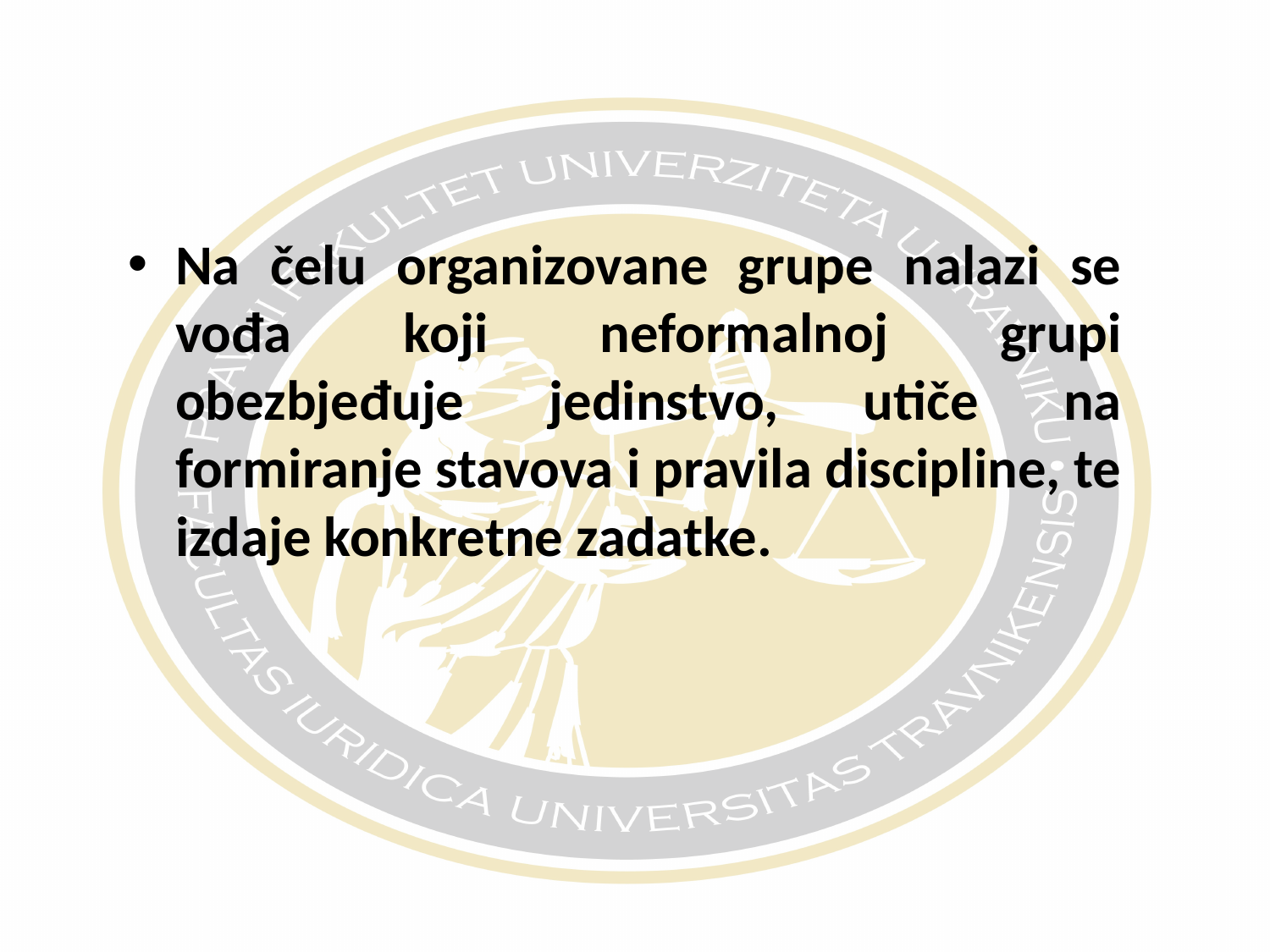

#
Na čelu organizovane grupe nalazi se vođa koji neformalnoj grupi obezbjeđuje jedinstvo, utiče na formiranje stavova i pravila discipline, te izdaje konkretne zadatke.